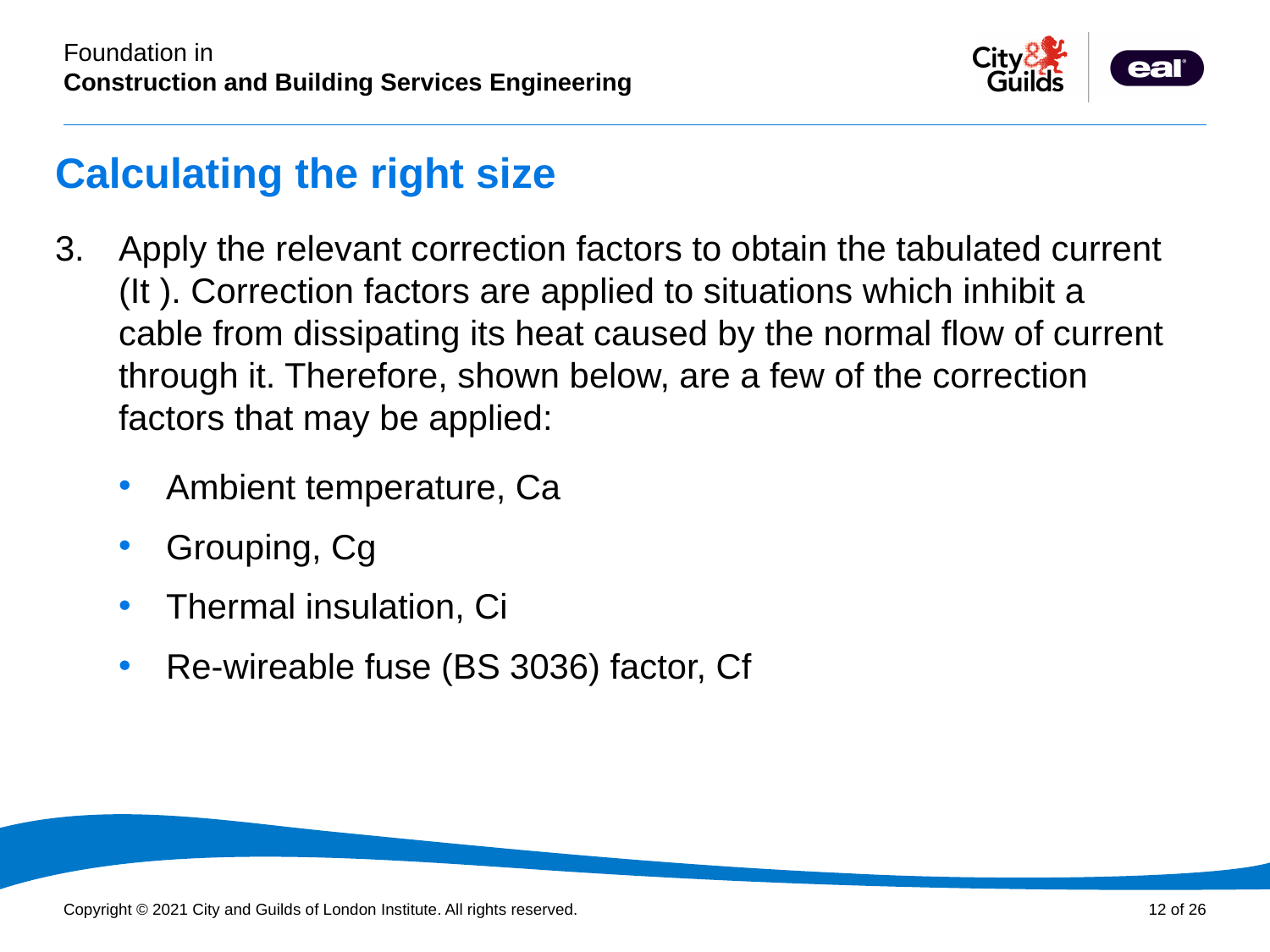

# Calculating the right size
Apply the relevant correction factors to obtain the tabulated current (It ). Correction factors are applied to situations which inhibit a cable from dissipating its heat caused by the normal flow of current through it. Therefore, shown below, are a few of the correction factors that may be applied:
Ambient temperature, Ca
Grouping, Cg
Thermal insulation, Ci
Re-wireable fuse (BS 3036) factor, Cf